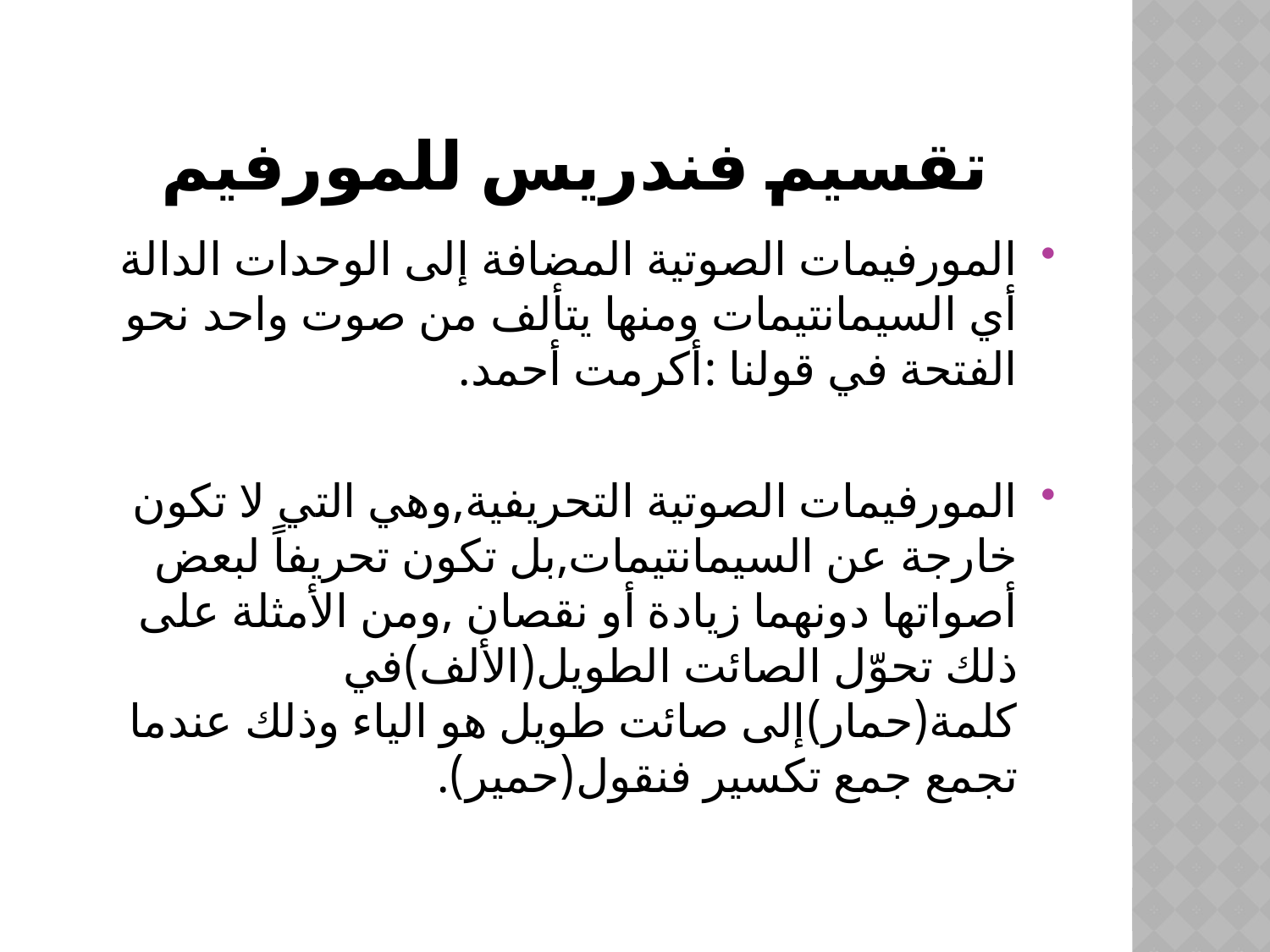

# تقسيم فندريس للمورفيم
المورفيمات الصوتية المضافة إلى الوحدات الدالة أي السيمانتيمات ومنها يتألف من صوت واحد نحو الفتحة في قولنا :أكرمت أحمد.

المورفيمات الصوتية التحريفية,وهي التي لا تكون خارجة عن السيمانتيمات,بل تكون تحريفاً لبعض أصواتها دونهما زيادة أو نقصان ,ومن الأمثلة على ذلك تحوّل الصائت الطويل(الألف)في كلمة(حمار)إلى صائت طويل هو الياء وذلك عندما تجمع جمع تكسير فنقول(حمير).